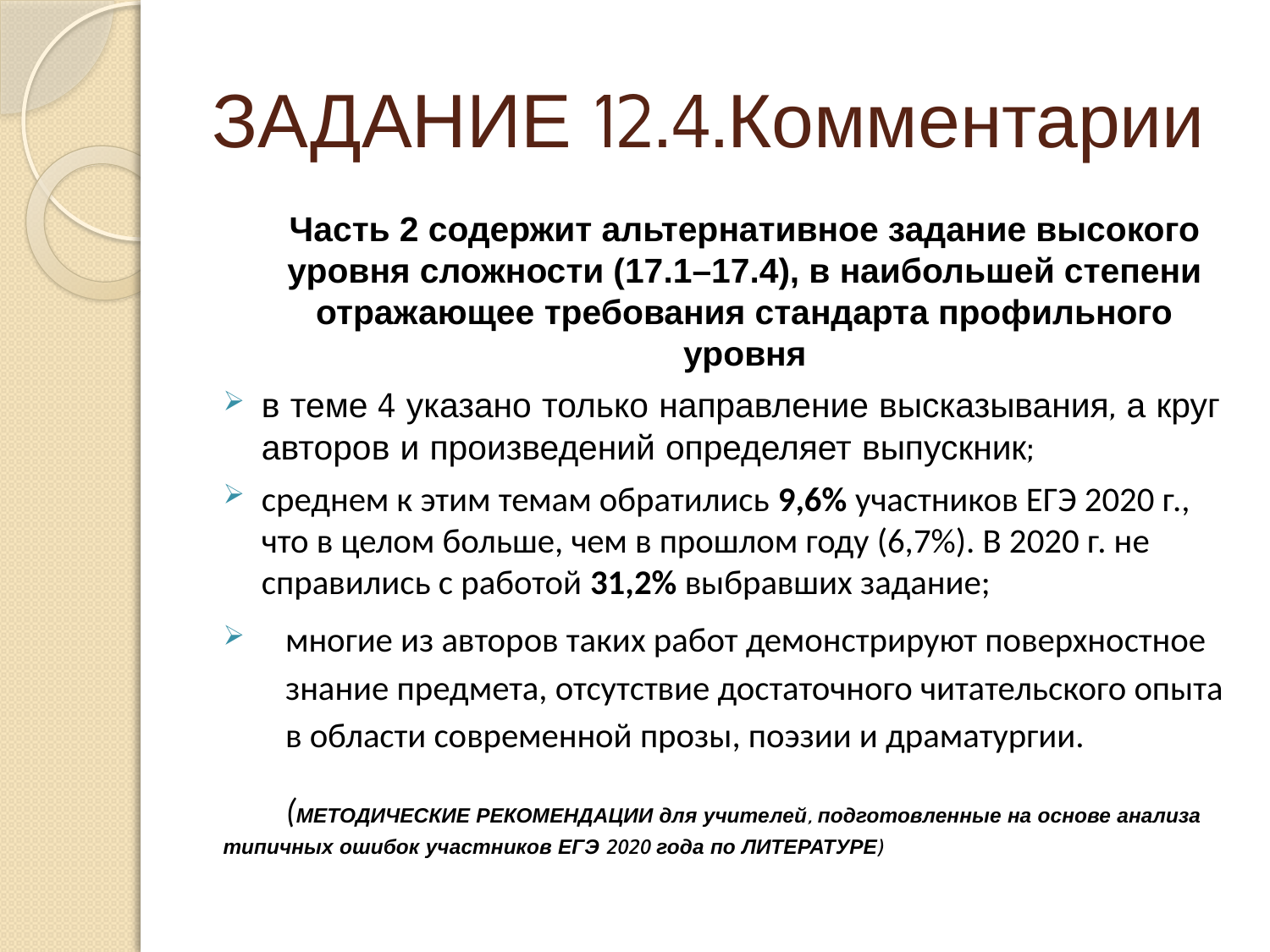

# ЗАДАНИЕ 12.4.Комментарии
Часть 2 содержит альтернативное задание высокого уровня сложности (17.1–17.4), в наибольшей степени отражающее требования стандарта профильного уровня
в теме 4 указано только направление высказывания, а круг авторов и произведений определяет выпускник;
среднем к этим темам обратились 9,6% участников ЕГЭ 2020 г., что в целом больше, чем в прошлом году (6,7%). В 2020 г. не справились с работой 31,2% выбравших задание;
многие из авторов таких работ демонстрируют поверхностное знание предмета, отсутствие достаточного читательского опыта в области современной прозы, поэзии и драматургии.
        (МЕТОДИЧЕСКИЕ РЕКОМЕНДАЦИИ для учителей, подготовленные на основе анализа типичных ошибок участников ЕГЭ 2020 года по ЛИТЕРАТУРЕ)